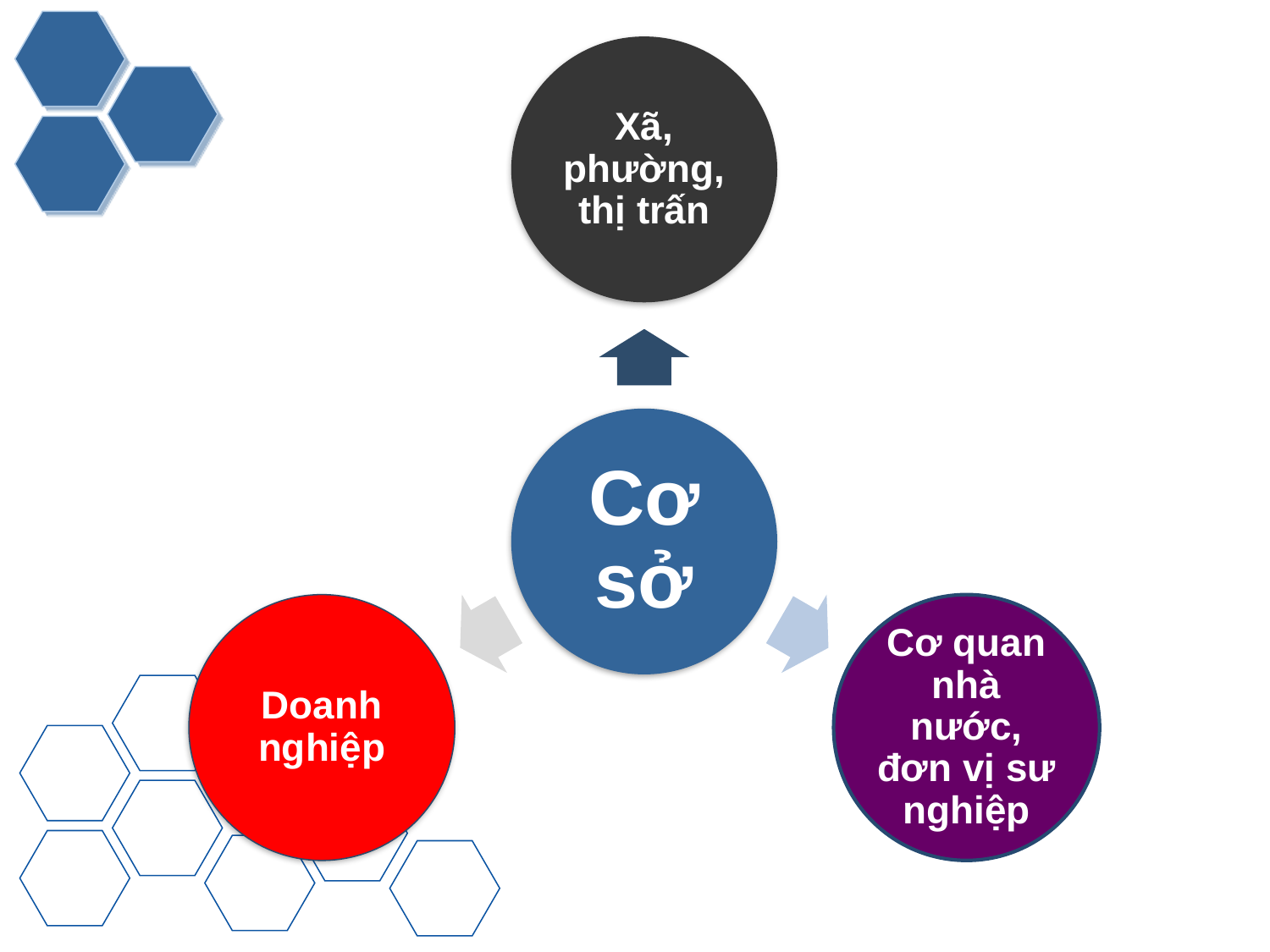

#
Cơ sở

Xã, phường, thị trấn

Cơ quan nhà nước, đơn vị sư nghiệp

Doanh nghiệp